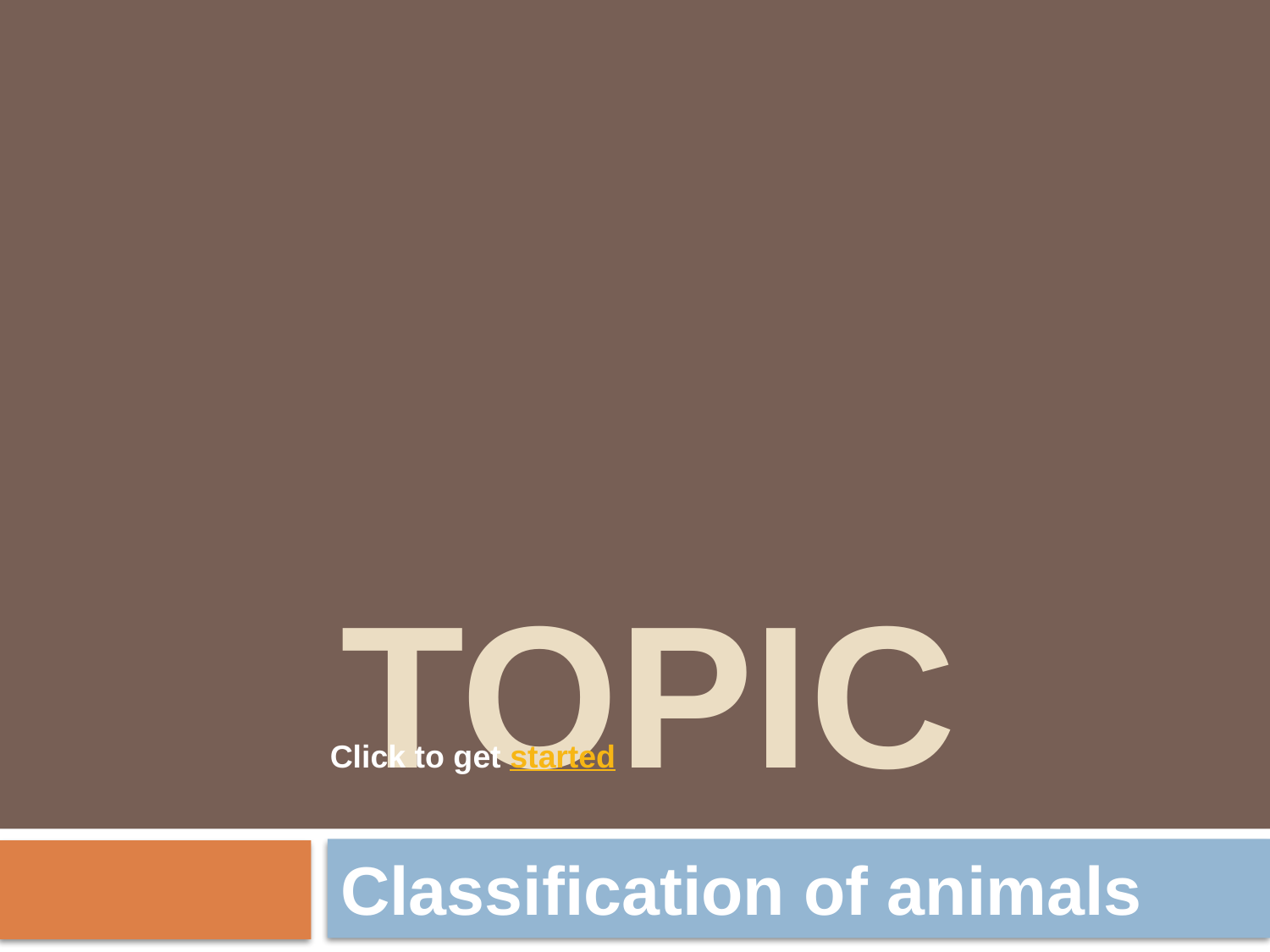

# Topic
Click to get started
Classification of animals